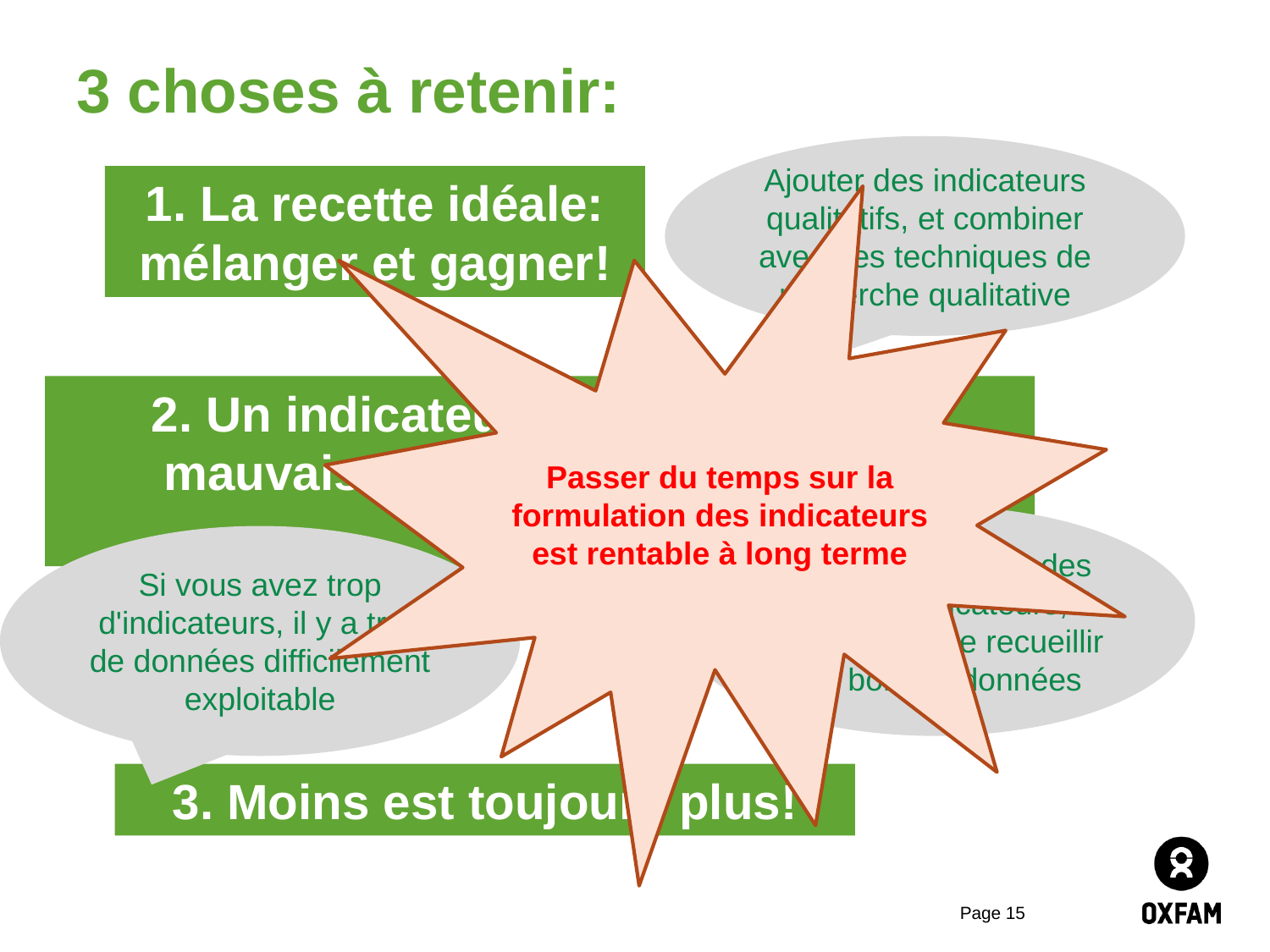

# 3 choses à retenir:
Ajouter des indicateurs qualitatifs, et combiner avec des techniques de recherche qualitative
1. La recette idéale: mélanger et gagner!
Passer du temps sur la formulation des indicateurs est rentable à long terme
2. Un indicateur est certainement mauvais si: vous ne pouvez pas mesurer!
Si vous définissez des mauvais indicateurs, il sera difficile de recueillir des bonnes données
Si vous avez trop d'indicateurs, il y a trop de données difficilement exploitable
3. Moins est toujours plus!